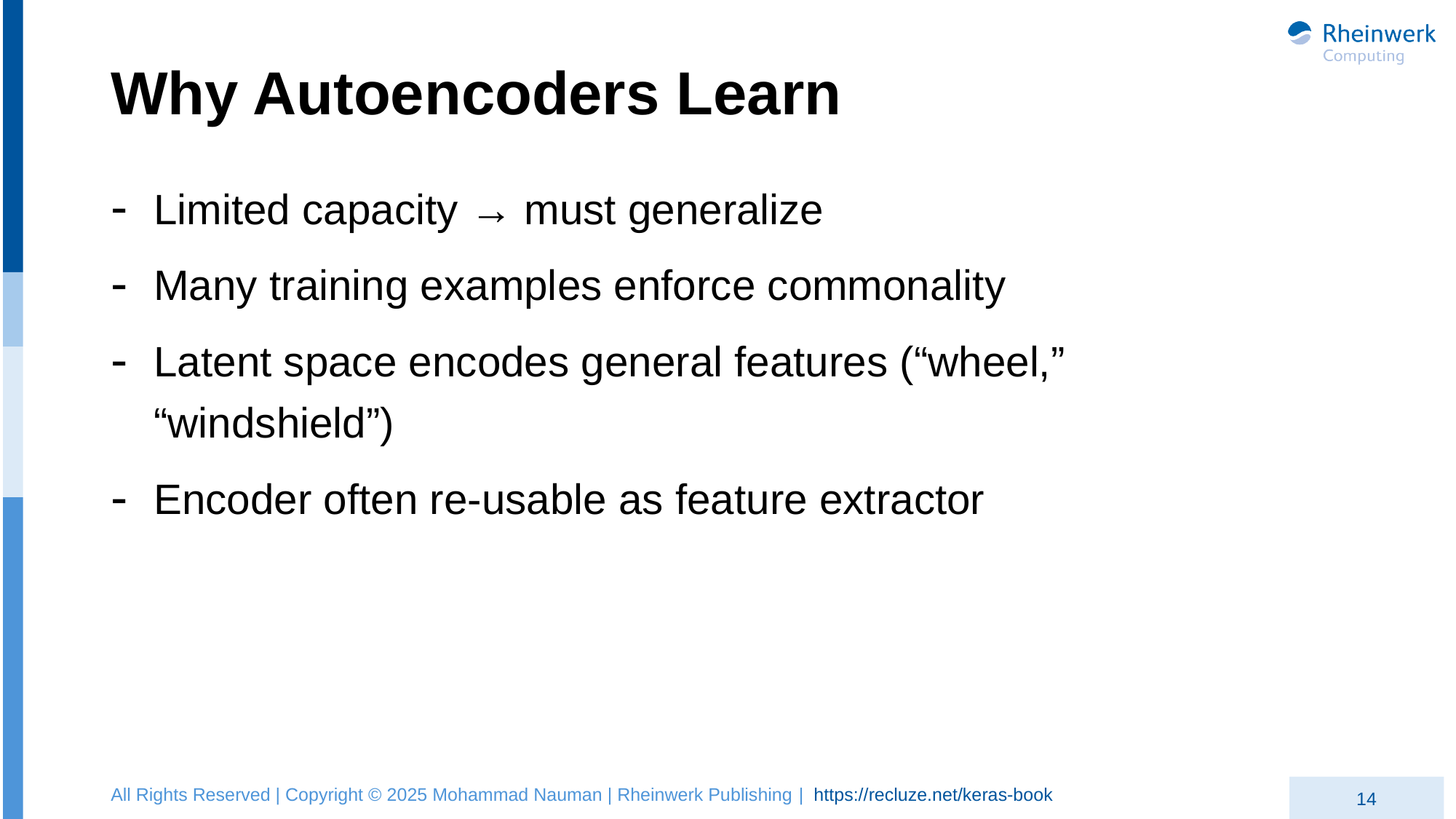

# Why Autoencoders Learn
Limited capacity → must generalize
Many training examples enforce commonality
Latent space encodes general features (“wheel,” “windshield”)
Encoder often re-usable as feature extractor